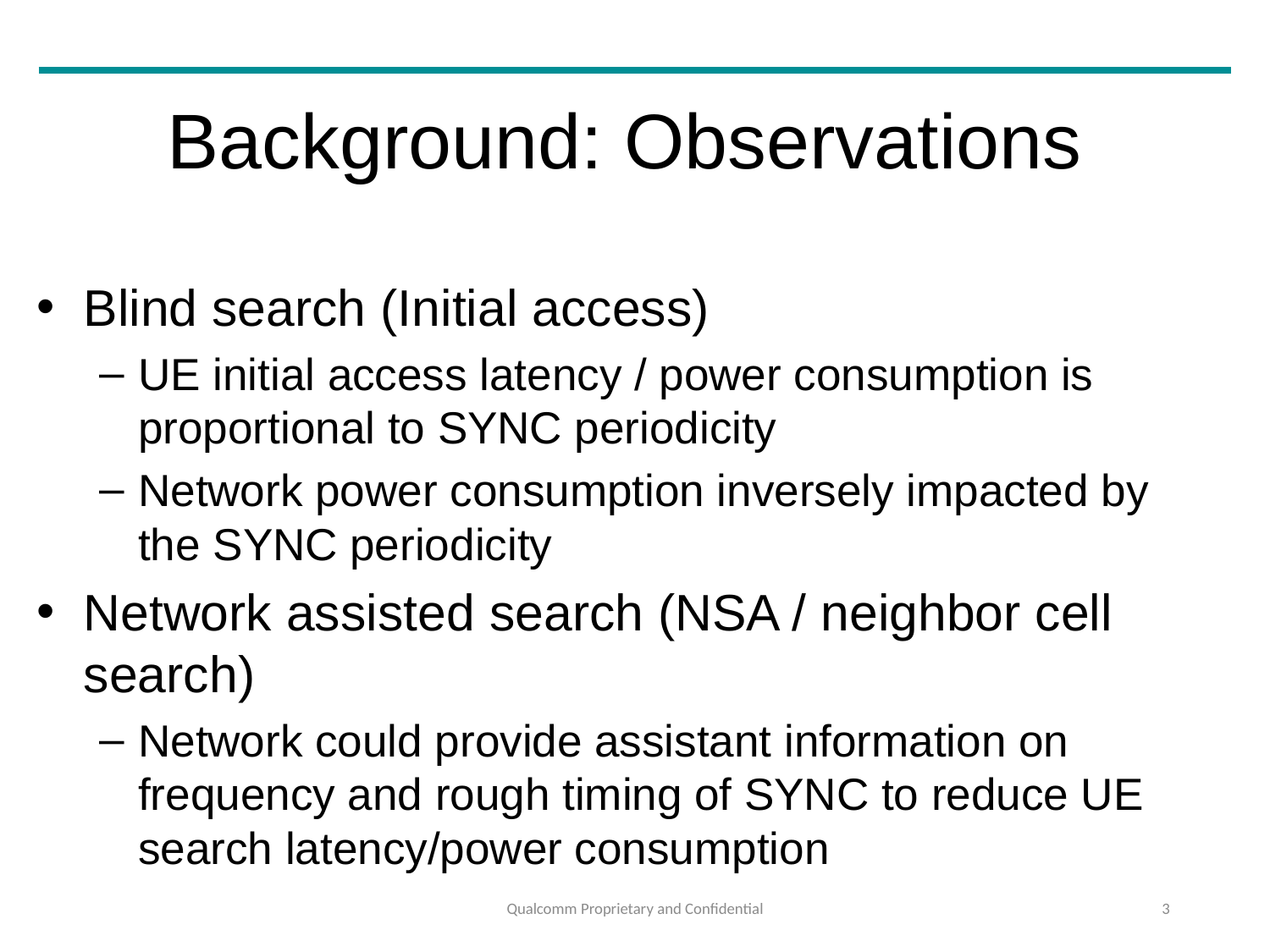

# Background: Observations

Blind search (Initial access)
UE initial access latency / power consumption is proportional to SYNC periodicity
Network power consumption inversely impacted by the SYNC periodicity
Network assisted search (NSA / neighbor cell search)
Network could provide assistant information on frequency and rough timing of SYNC to reduce UE search latency/power consumption

Qualcomm Proprietary and Confidential
3